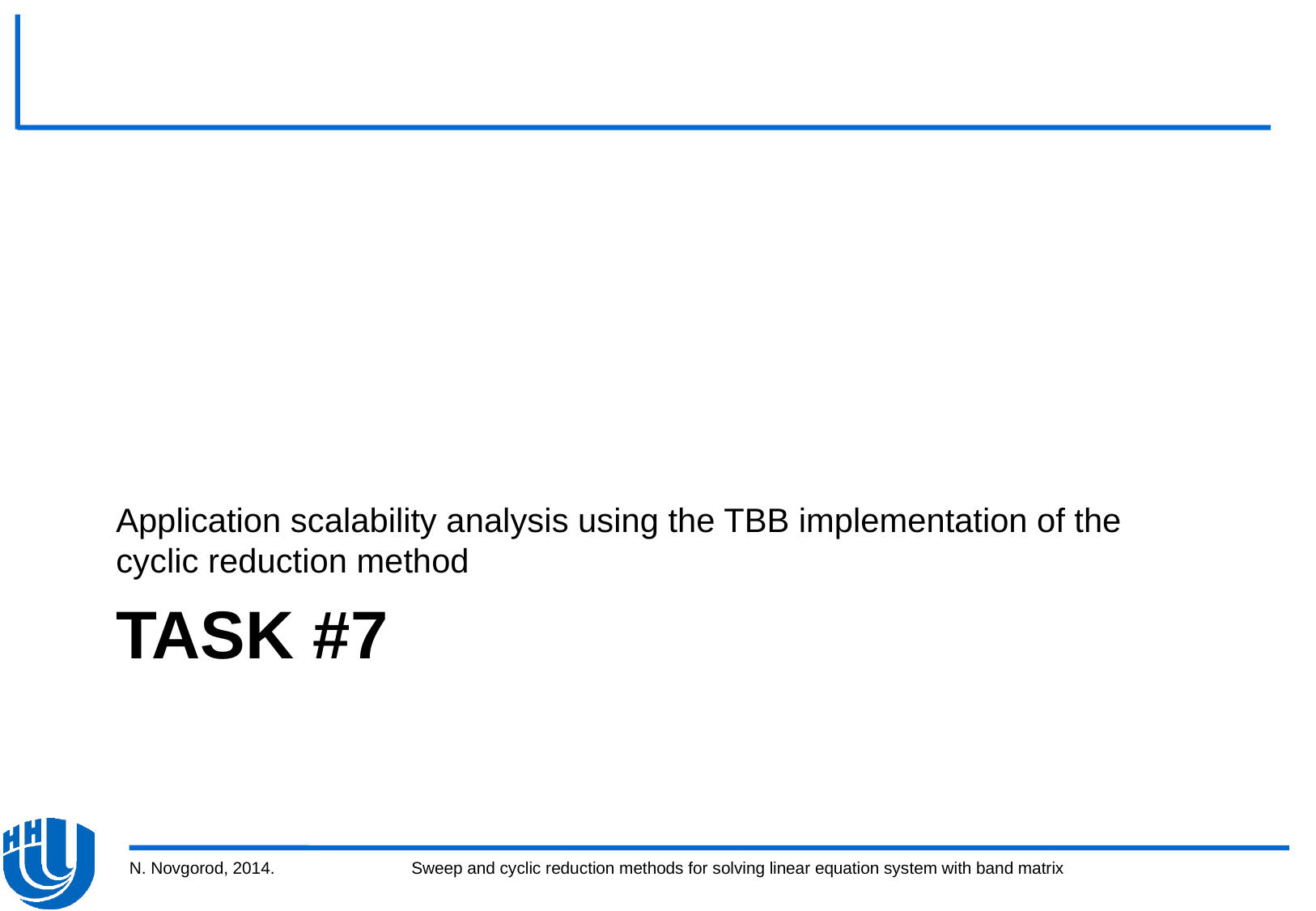

Application scalability analysis using the TBB implementation of the cyclic reduction method
# TASK #7
N. Novgorod, 2014.
Sweep and cyclic reduction methods for solving linear equation system with band matrix